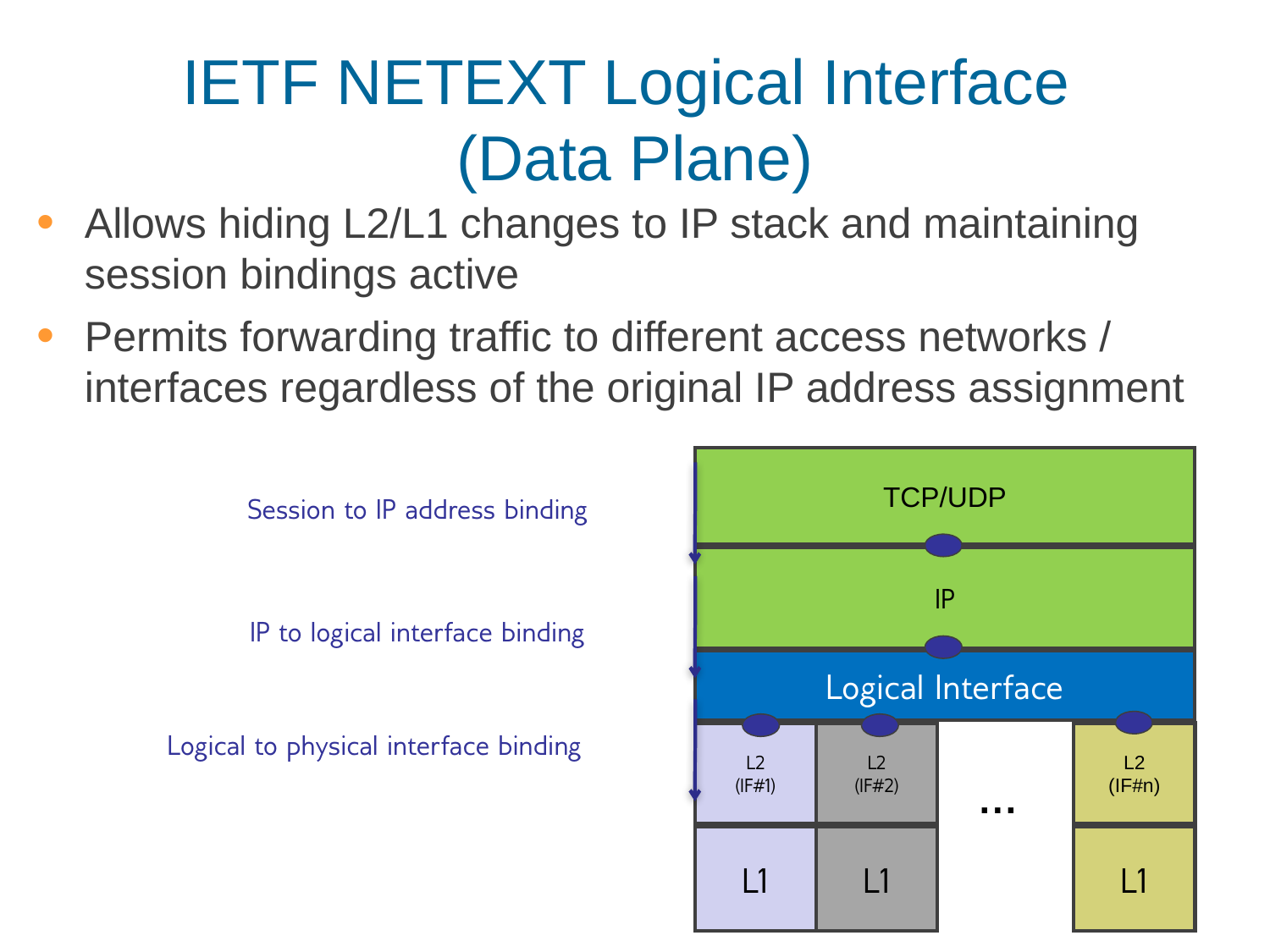

# IETF NETEXT Logical Interface (Data Plane)
Allows hiding L2/L1 changes to IP stack and maintaining session bindings active
Permits forwarding traffic to different access networks / interfaces regardless of the original IP address assignment
TCP/UDP
Session to IP address binding

IP
IP to logical interface binding

Logical Interface

Logical to physical interface binding
L2
(IF#1)
L2
(IF#2)
L2
(IF#n)
…
L1
L1
L1